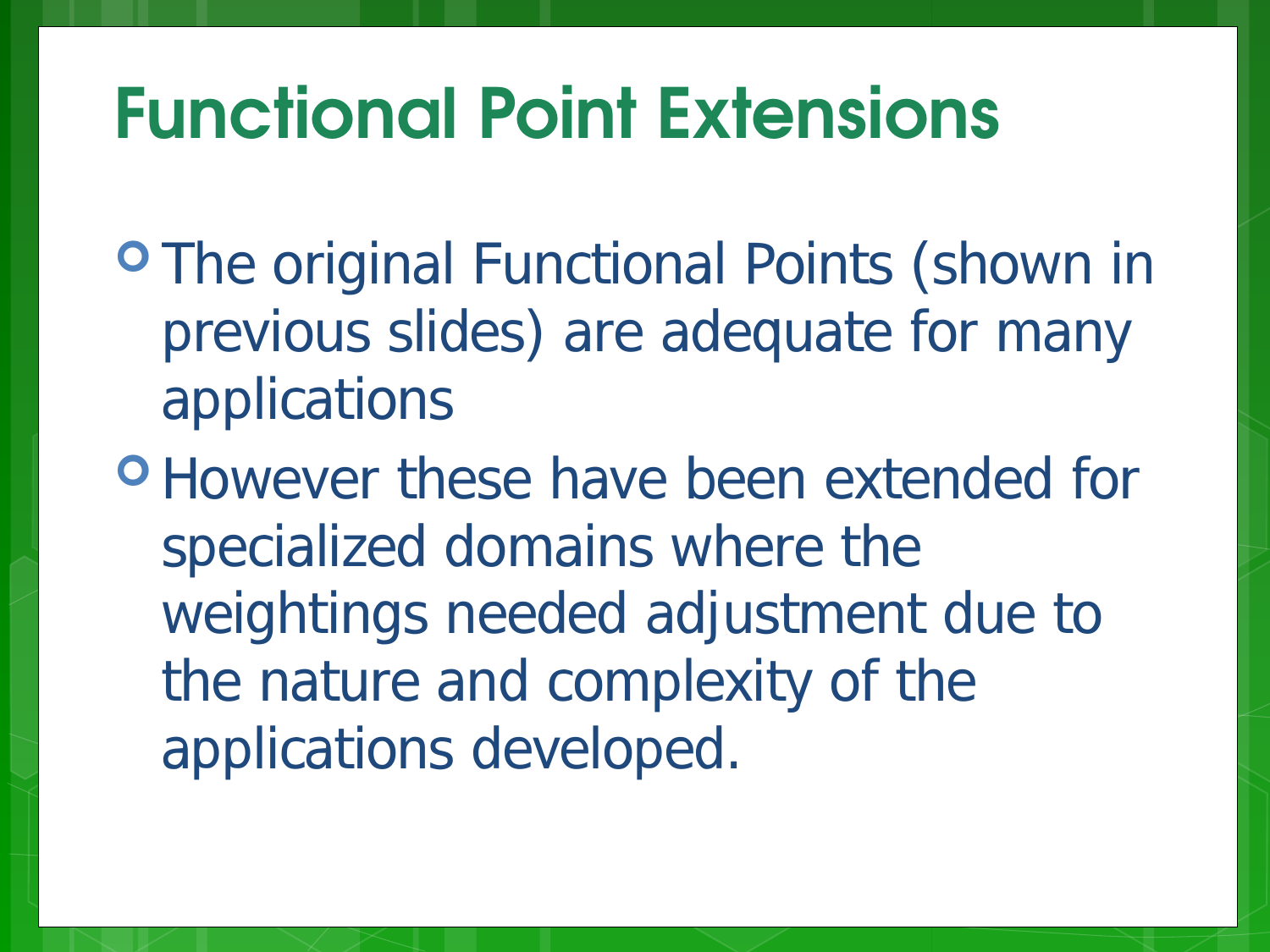

# Functional Point Extensions
The original Functional Points (shown in previous slides) are adequate for many applications
However these have been extended for specialized domains where the weightings needed adjustment due to the nature and complexity of the applications developed.